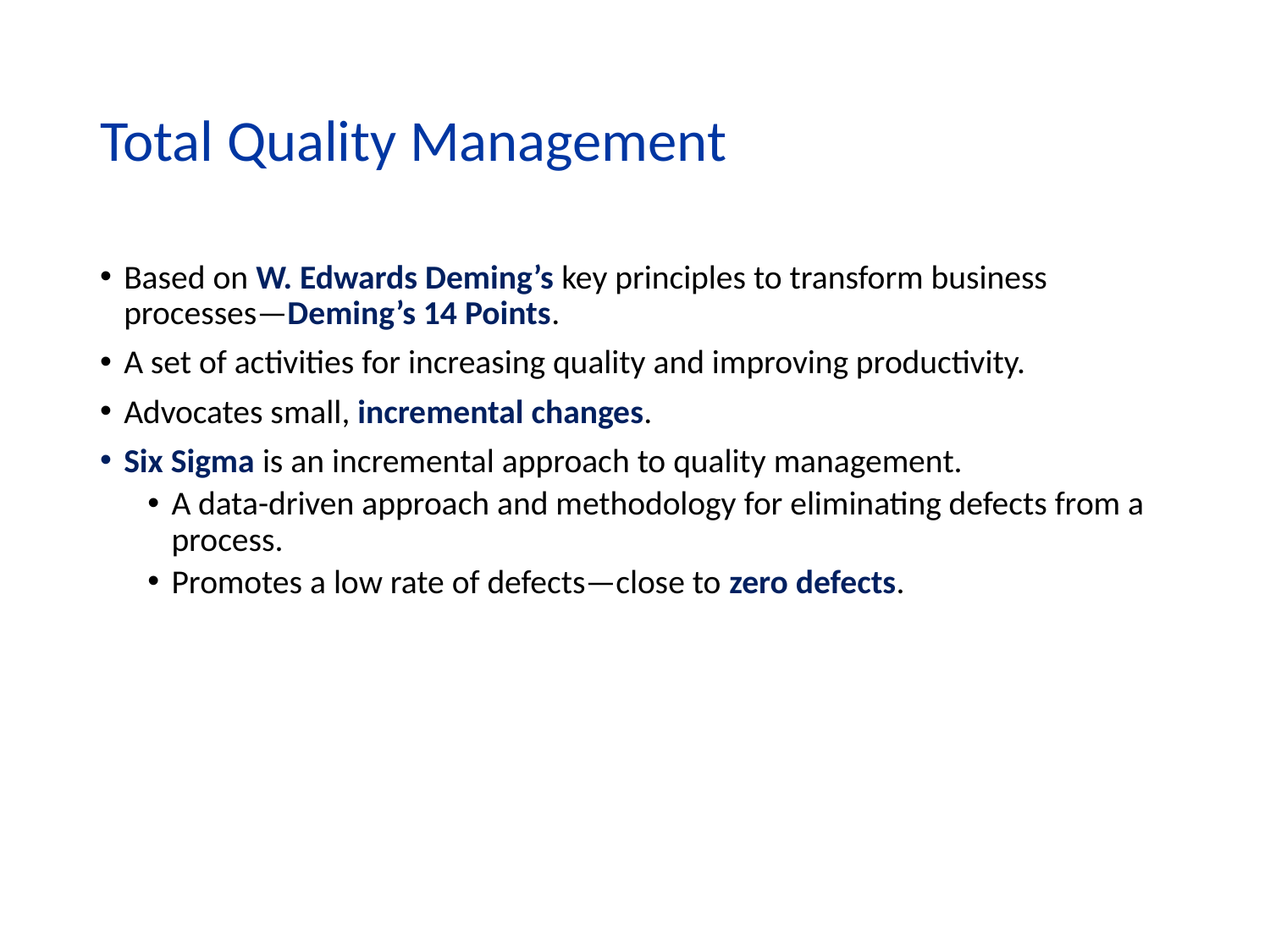

# Total Quality Management
Based on W. Edwards Deming’s key principles to transform business processes—Deming’s 14 Points.
A set of activities for increasing quality and improving productivity.
Advocates small, incremental changes.
Six Sigma is an incremental approach to quality management.
A data-driven approach and methodology for eliminating defects from a process.
Promotes a low rate of defects—close to zero defects.